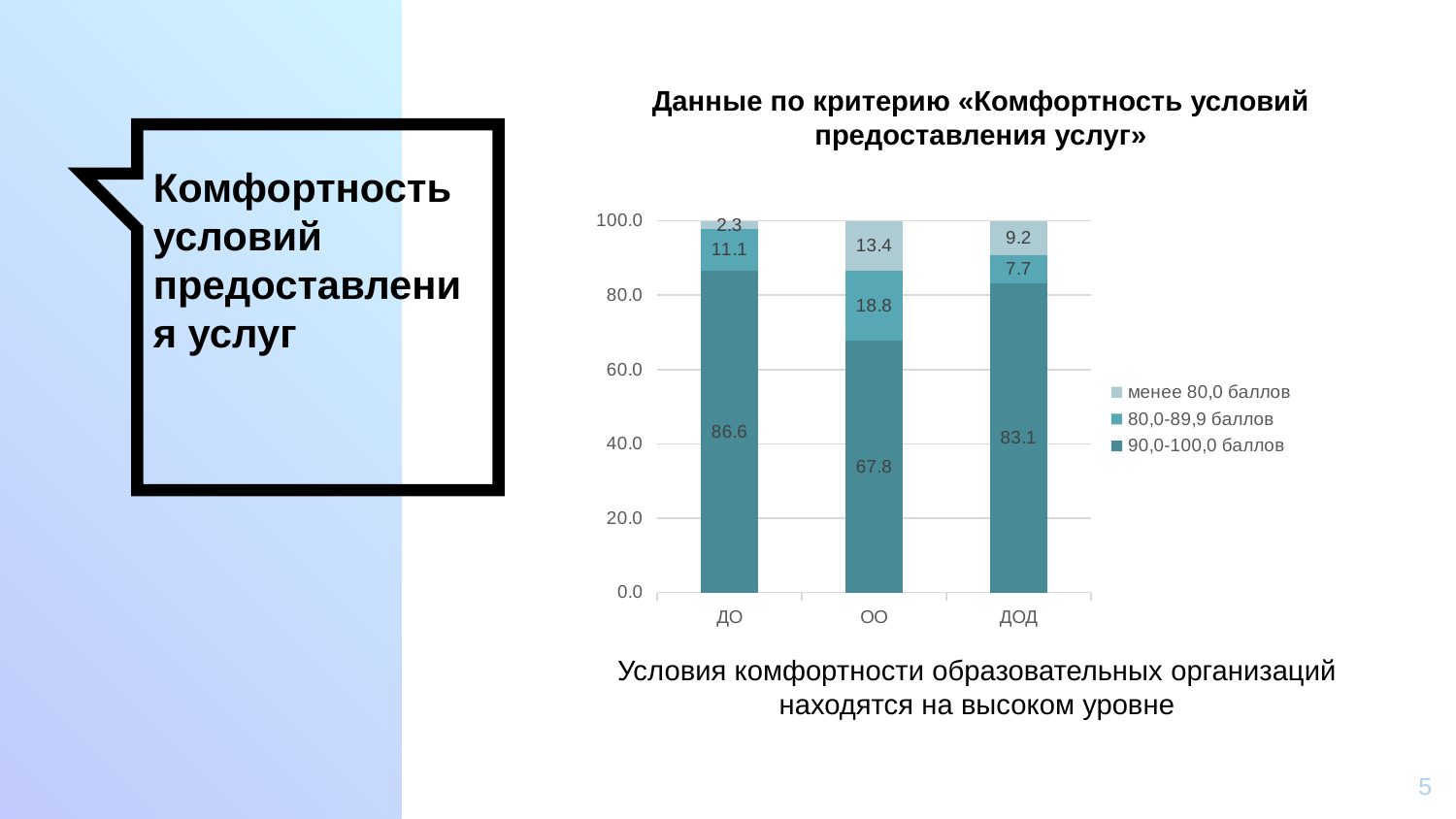

Данные по критерию «Комфортность условий предоставления услуг»
# Комфортность условий предоставления услуг

### Chart

| Category | 90,0-100,0 баллов | 80,0-89,9 баллов | менее 80,0 баллов |
|---|---|---|---|
| ДО | 86.64122137404581 | 11.068702290076336 | 2.2900763358778624 |
| ОО | 67.78523489932886 | 18.79194630872483 | 13.422818791946309 |
| ДОД | 83.07692307692308 | 7.6923076923076925 | 9.230769230769232 |
Условия комфортности образовательных организаций находятся на высоком уровне
5